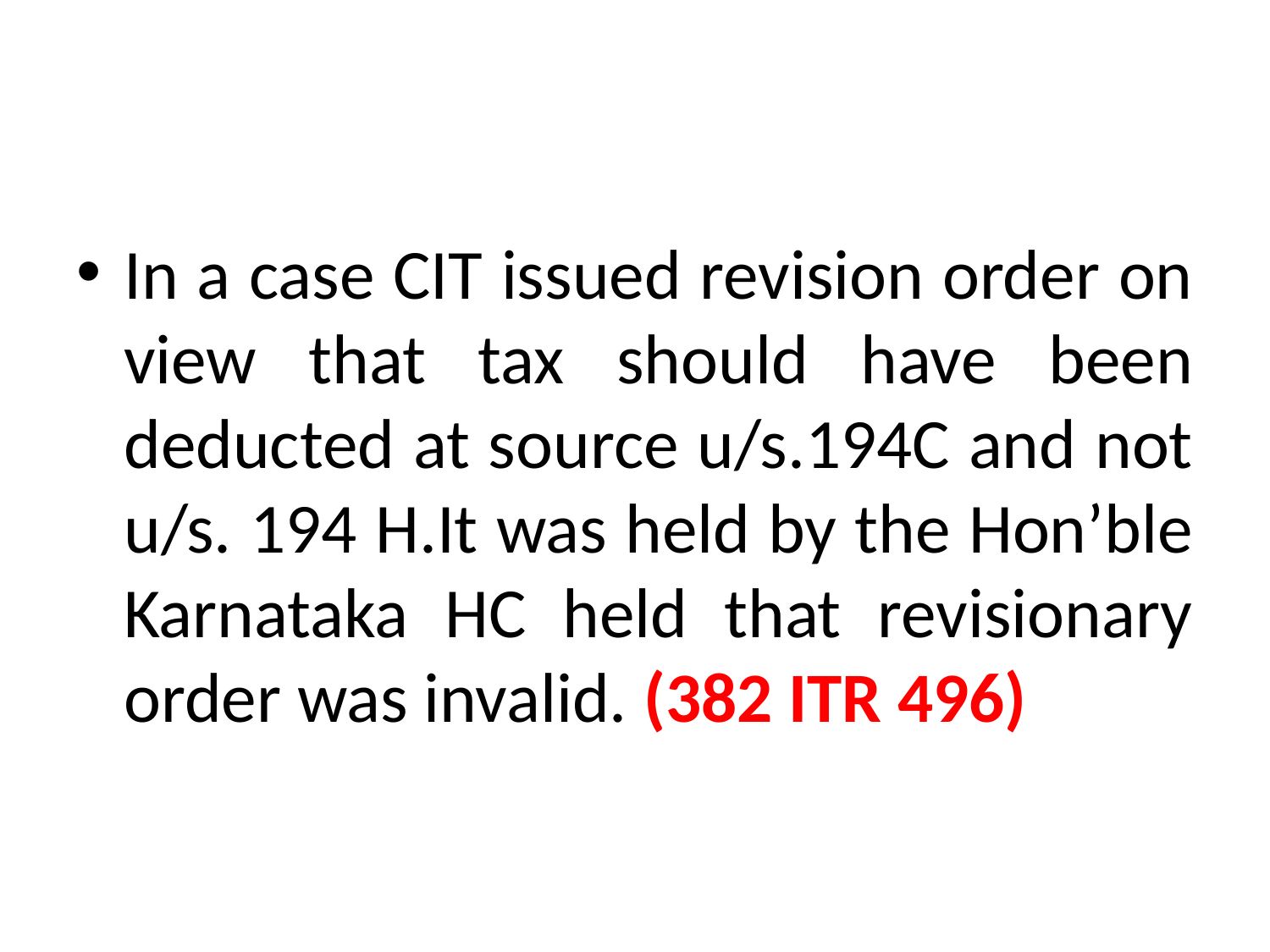

#
In a case CIT issued revision order on view that tax should have been deducted at source u/s.194C and not u/s. 194 H.It was held by the Hon’ble Karnataka HC held that revisionary order was invalid. (382 ITR 496)